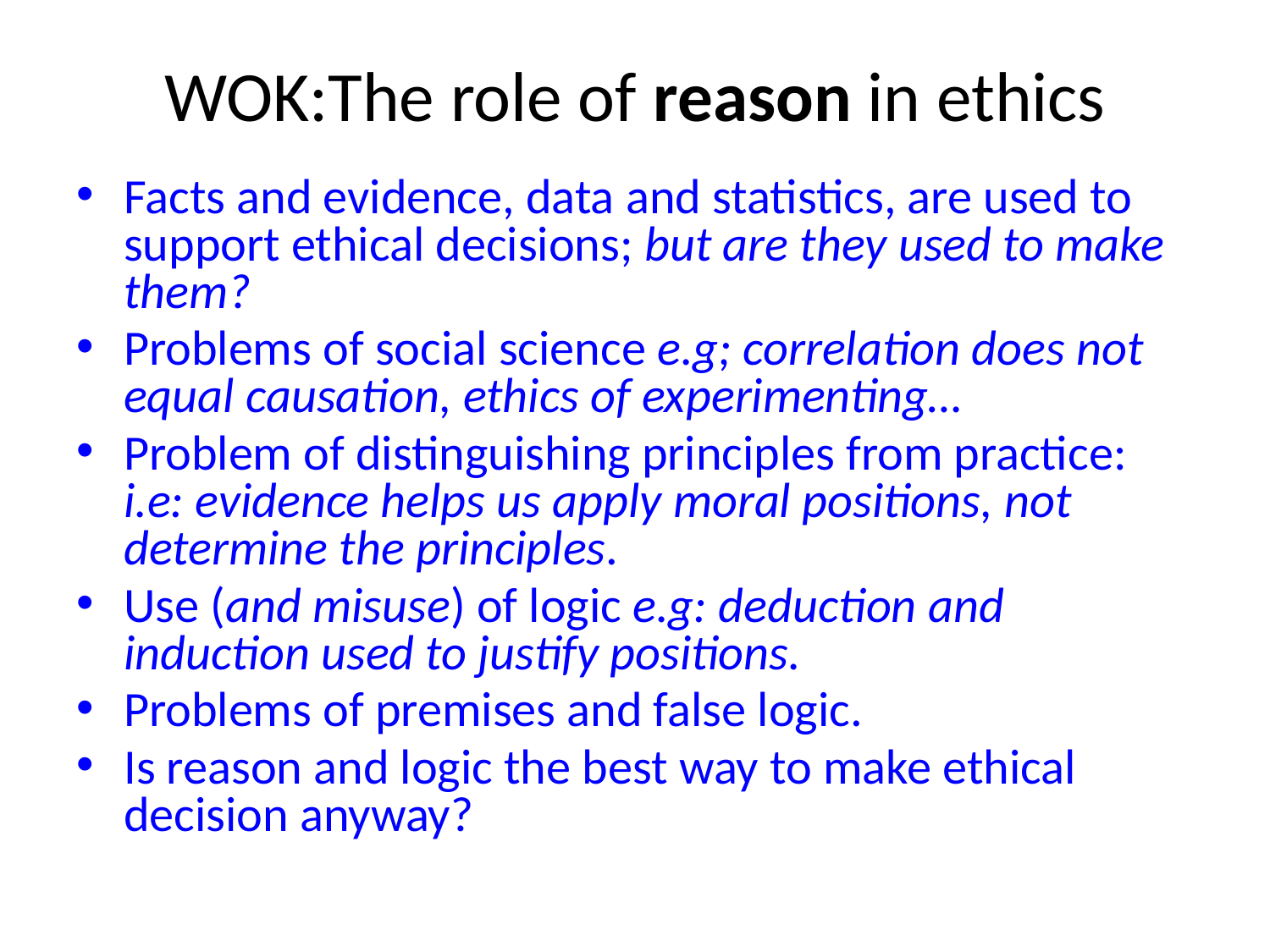

# WOK:The role of reason in ethics
Facts and evidence, data and statistics, are used to support ethical decisions; but are they used to make them?
Problems of social science e.g; correlation does not equal causation, ethics of experimenting…
Problem of distinguishing principles from practice: i.e: evidence helps us apply moral positions, not determine the principles.
Use (and misuse) of logic e.g: deduction and induction used to justify positions.
Problems of premises and false logic.
Is reason and logic the best way to make ethical decision anyway?